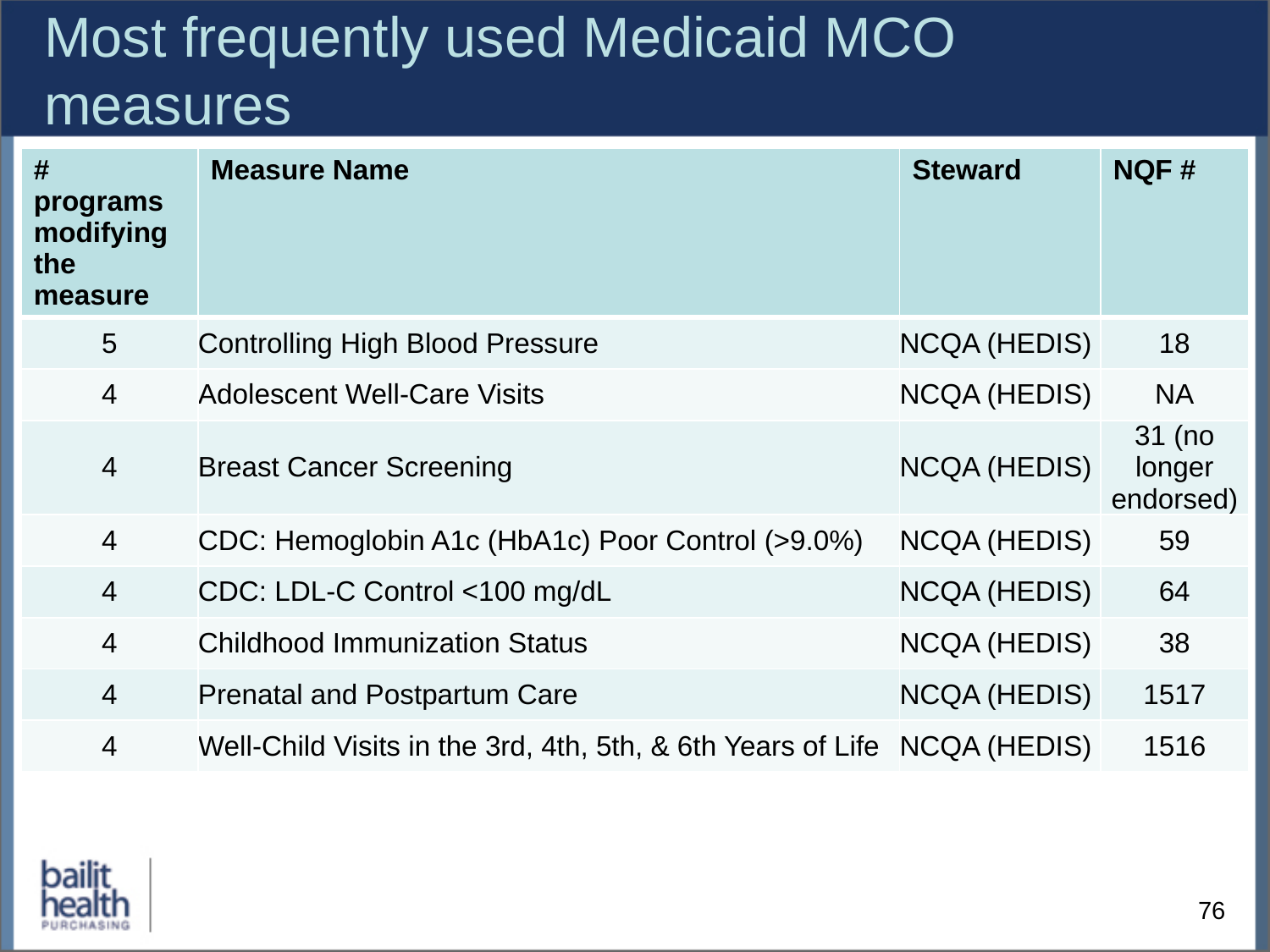

# Most frequently used Medicaid MCO measures
| # programs modifying the measure | Measure Name | Steward | NQF # |
| --- | --- | --- | --- |
| 5 | Controlling High Blood Pressure | NCQA (HEDIS) | 18 |
| 4 | Adolescent Well-Care Visits | NCQA (HEDIS) | NA |
| 4 | Breast Cancer Screening | NCQA (HEDIS) | 31 (no longer endorsed) |
| 4 | CDC: Hemoglobin A1c (HbA1c) Poor Control (>9.0%) | NCQA (HEDIS) | 59 |
| 4 | CDC: LDL-C Control <100 mg/dL | NCQA (HEDIS) | 64 |
| 4 | Childhood Immunization Status | NCQA (HEDIS) | 38 |
| 4 | Prenatal and Postpartum Care | NCQA (HEDIS) | 1517 |
| 4 | Well-Child Visits in the 3rd, 4th, 5th, & 6th Years of Life | NCQA (HEDIS) | 1516 |
76